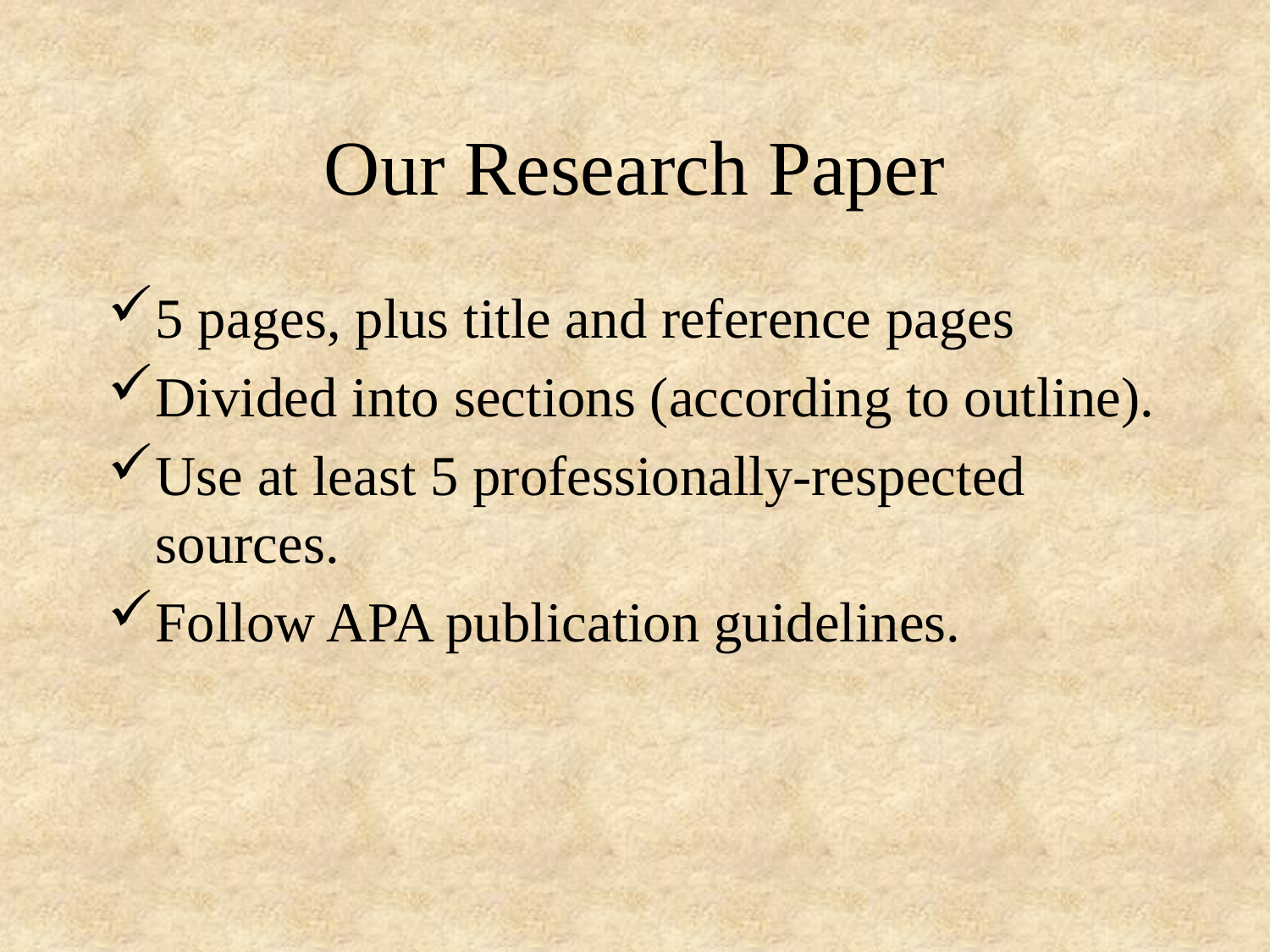

# Our Research Paper
5 pages, plus title and reference pages
Divided into sections (according to outline).
Use at least 5 professionally-respected sources.
Follow APA publication guidelines.